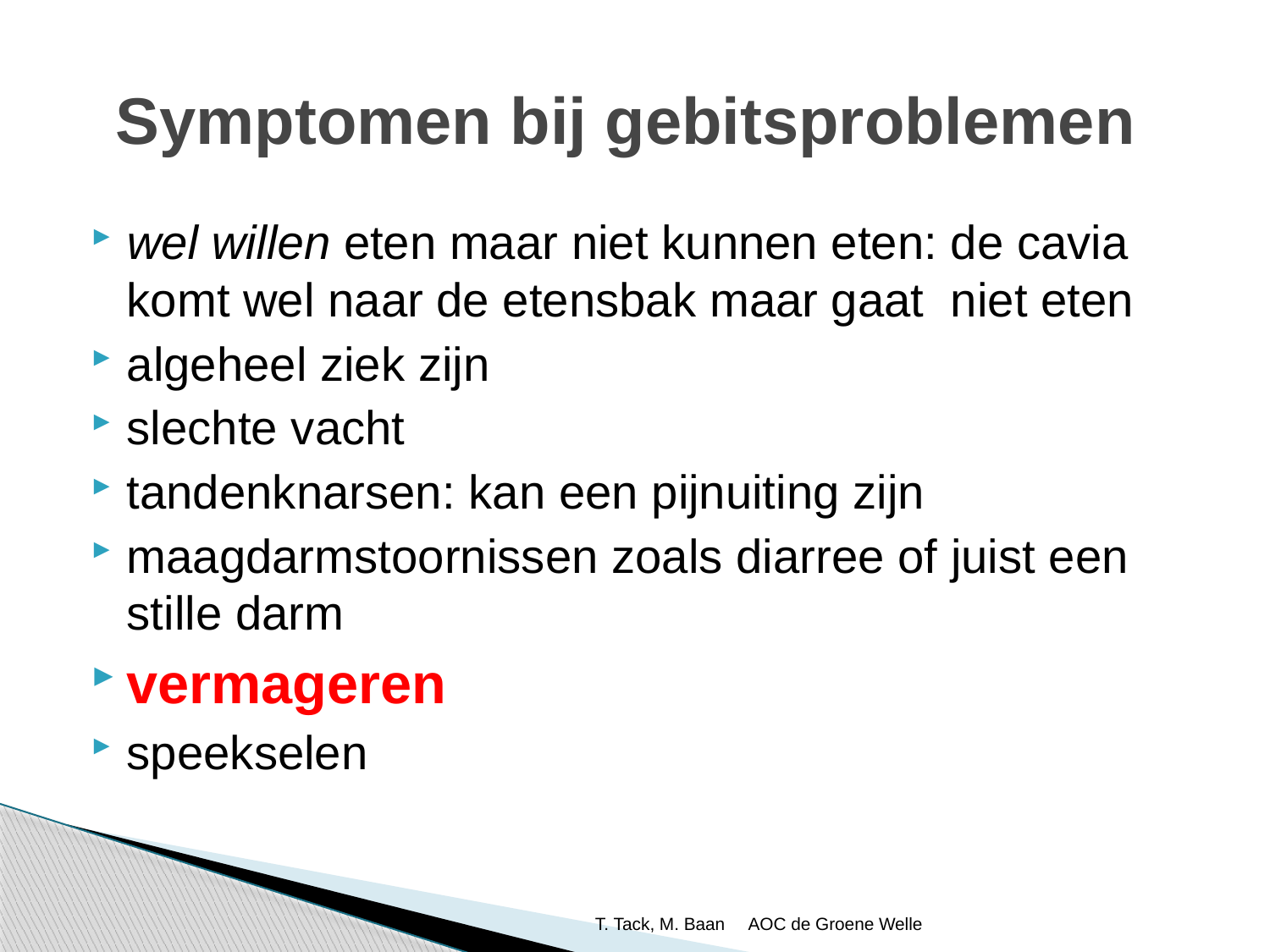

# Symptomen bij gebitsproblemen
wel willen eten maar niet kunnen eten: de cavia komt wel naar de etensbak maar gaat  niet eten
algeheel ziek zijn
slechte vacht
tandenknarsen: kan een pijnuiting zijn
maagdarmstoornissen zoals diarree of juist een stille darm
vermageren
speekselen
T. Tack, M. Baan     AOC de Groene Welle